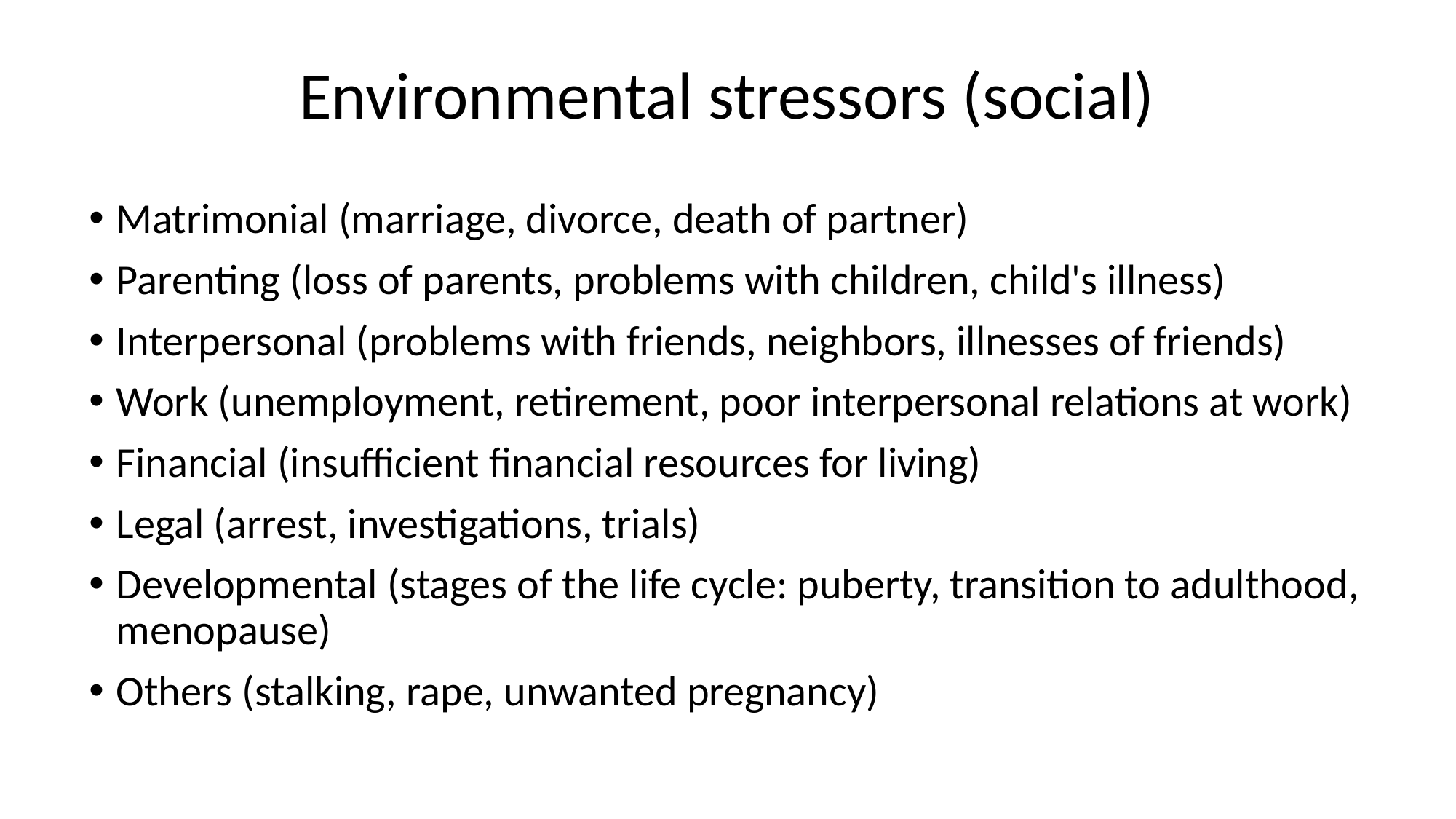

# Environmental stressors (social)
Matrimonial (marriage, divorce, death of partner)
Parenting (loss of parents, problems with children, child's illness)
Interpersonal (problems with friends, neighbors, illnesses of friends)
Work (unemployment, retirement, poor interpersonal relations at work)
Financial (insufficient financial resources for living)
Legal (arrest, investigations, trials)
Developmental (stages of the life cycle: puberty, transition to adulthood, menopause)
Others (stalking, rape, unwanted pregnancy)